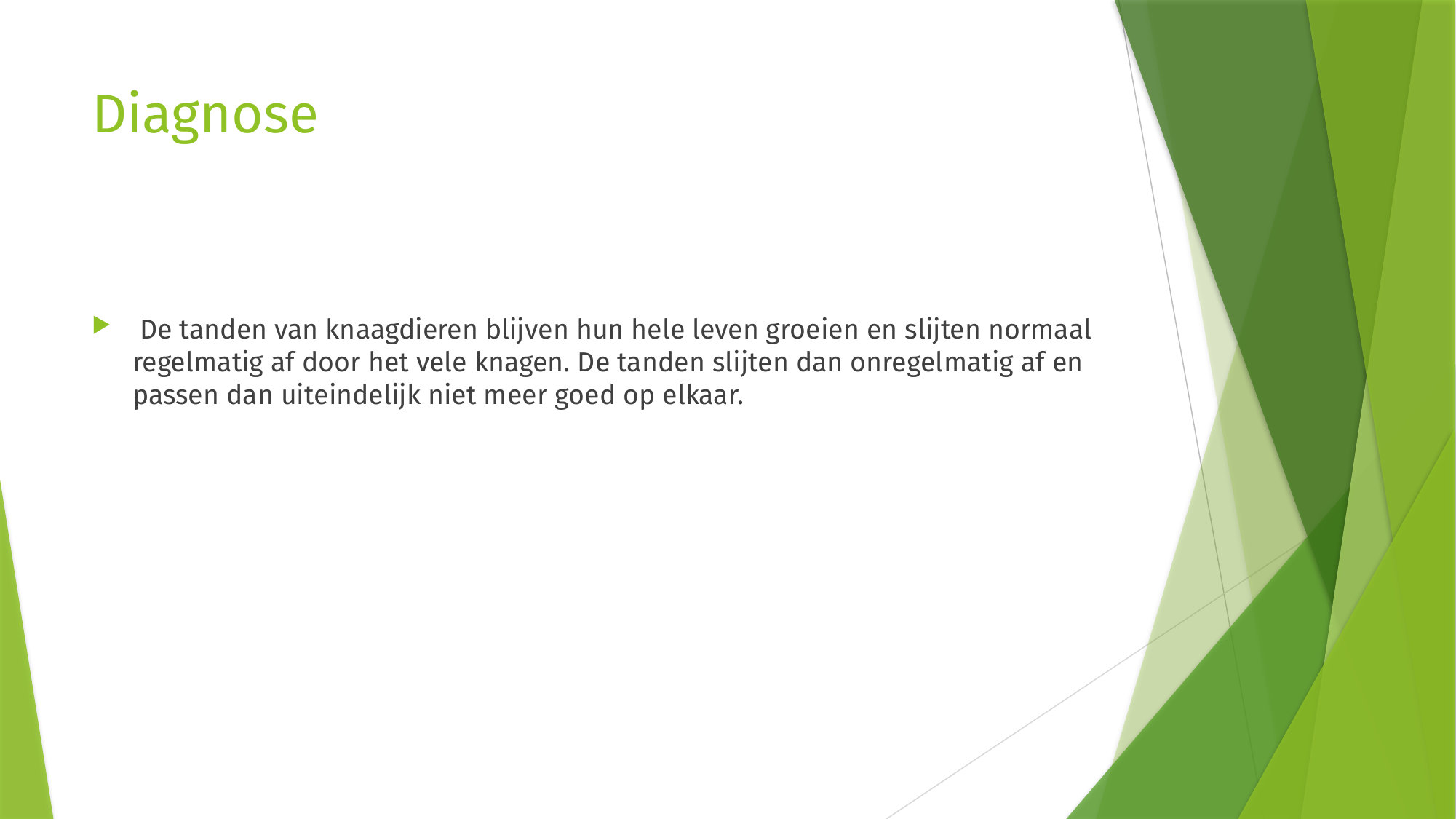

# Diagnose

 De tanden van knaagdieren blijven hun hele leven groeien en slijten normaal regelmatig af door het vele knagen. De tanden slijten dan onregelmatig af en passen dan uiteindelijk niet meer goed op elkaar.